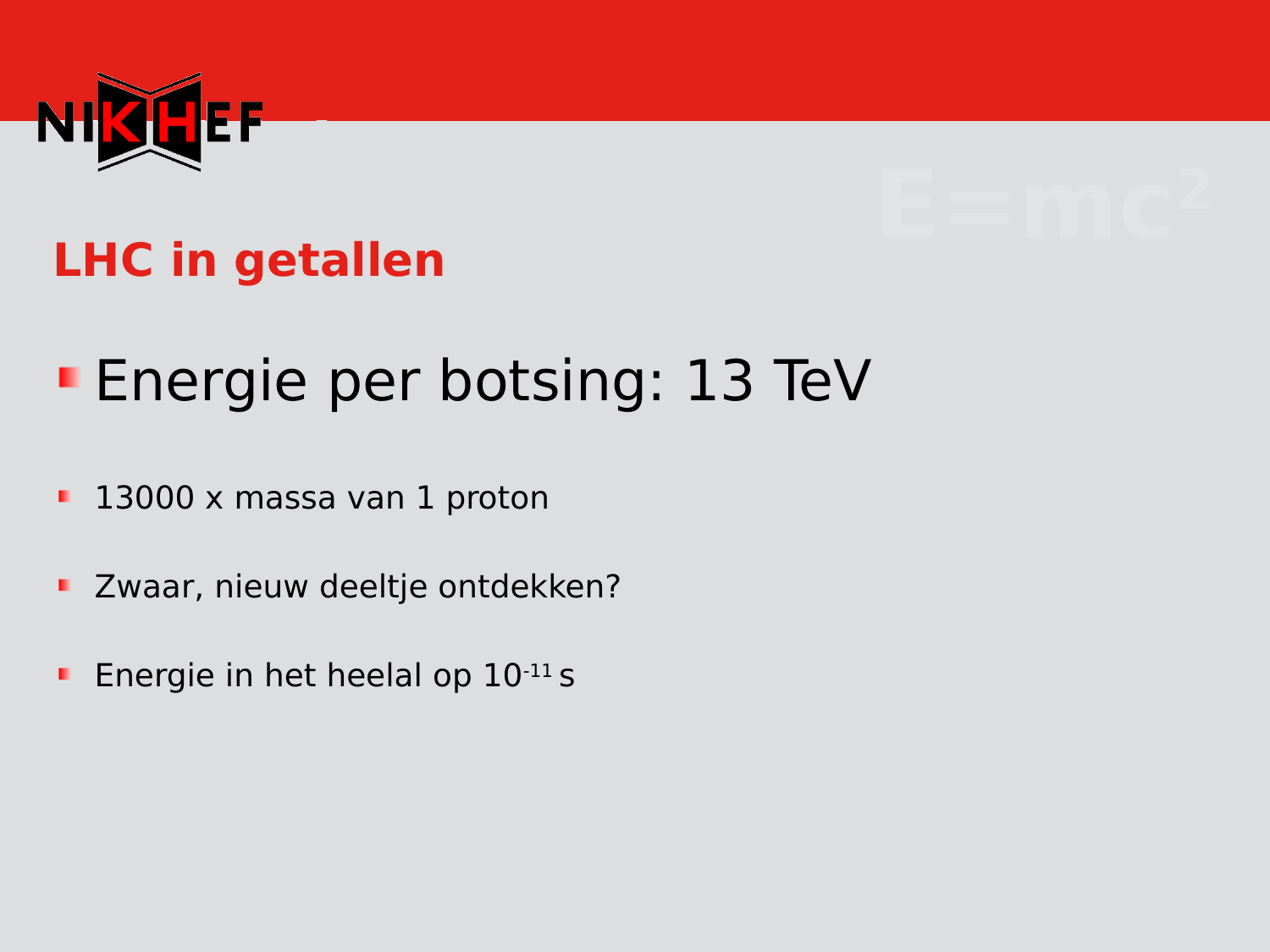

E=mc2
# LHC in getallen
Energie per botsing: 13 TeV

13000 x massa van 1 proton

Zwaar, nieuw deeltje ontdekken?

Energie in het heelal op 10-11 s